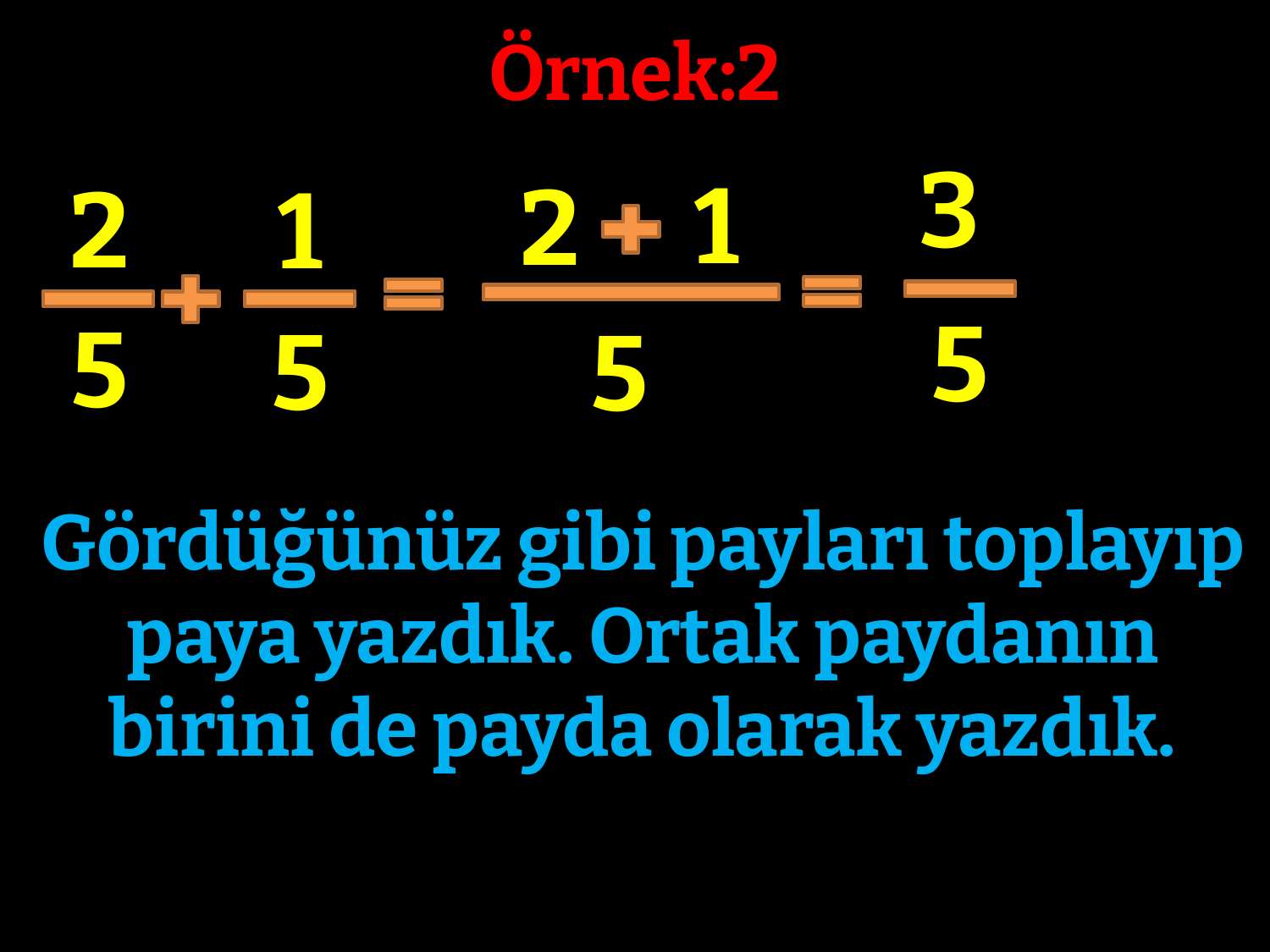

Örnek:2
3
1
2
2
1

5
5
#
5
5
Gördüğünüz gibi payları toplayıp paya yazdık. Ortak paydanın birini de payda olarak yazdık.